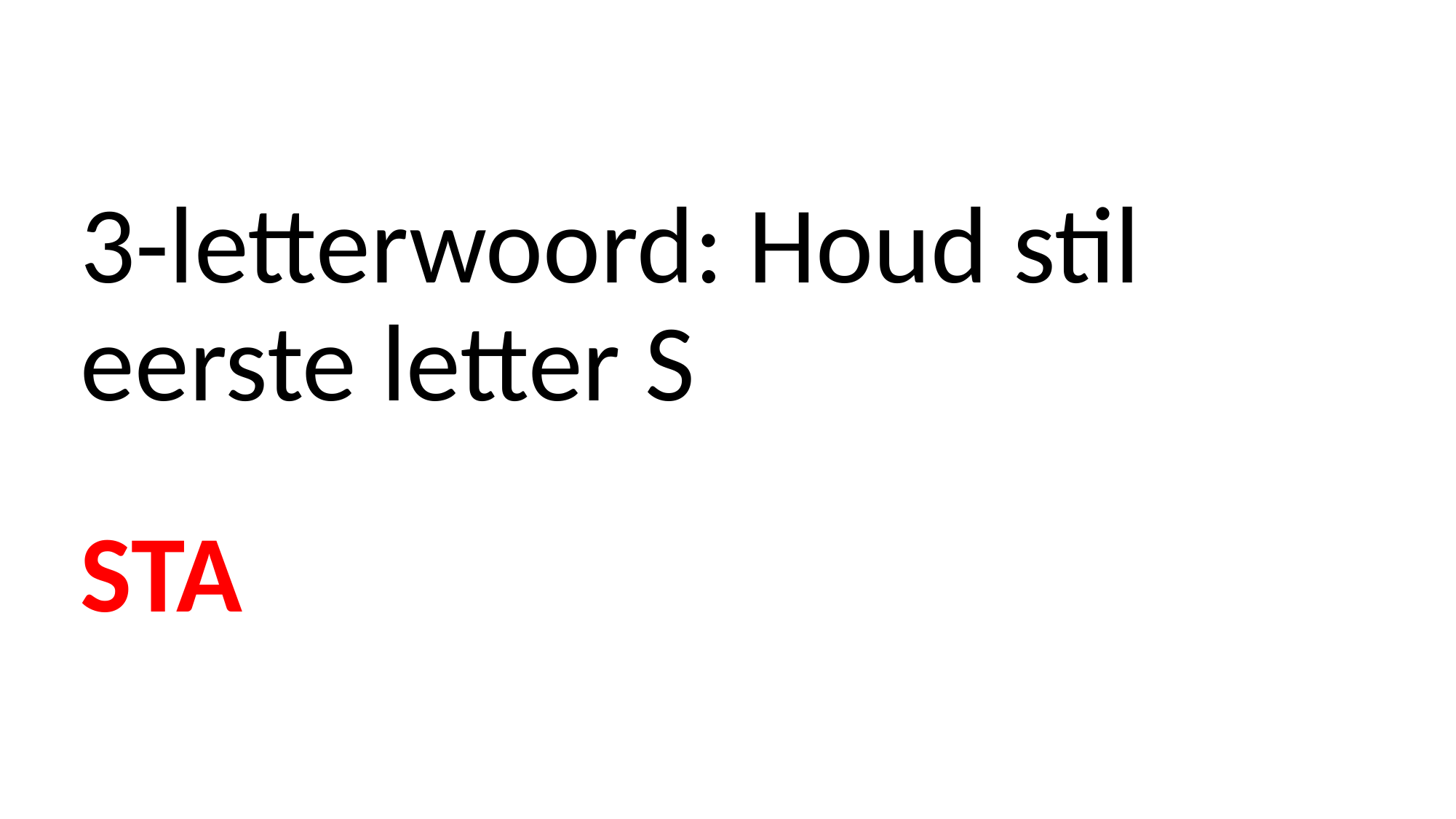

# 3-letterwoord: Houd stil eerste letter S
STA